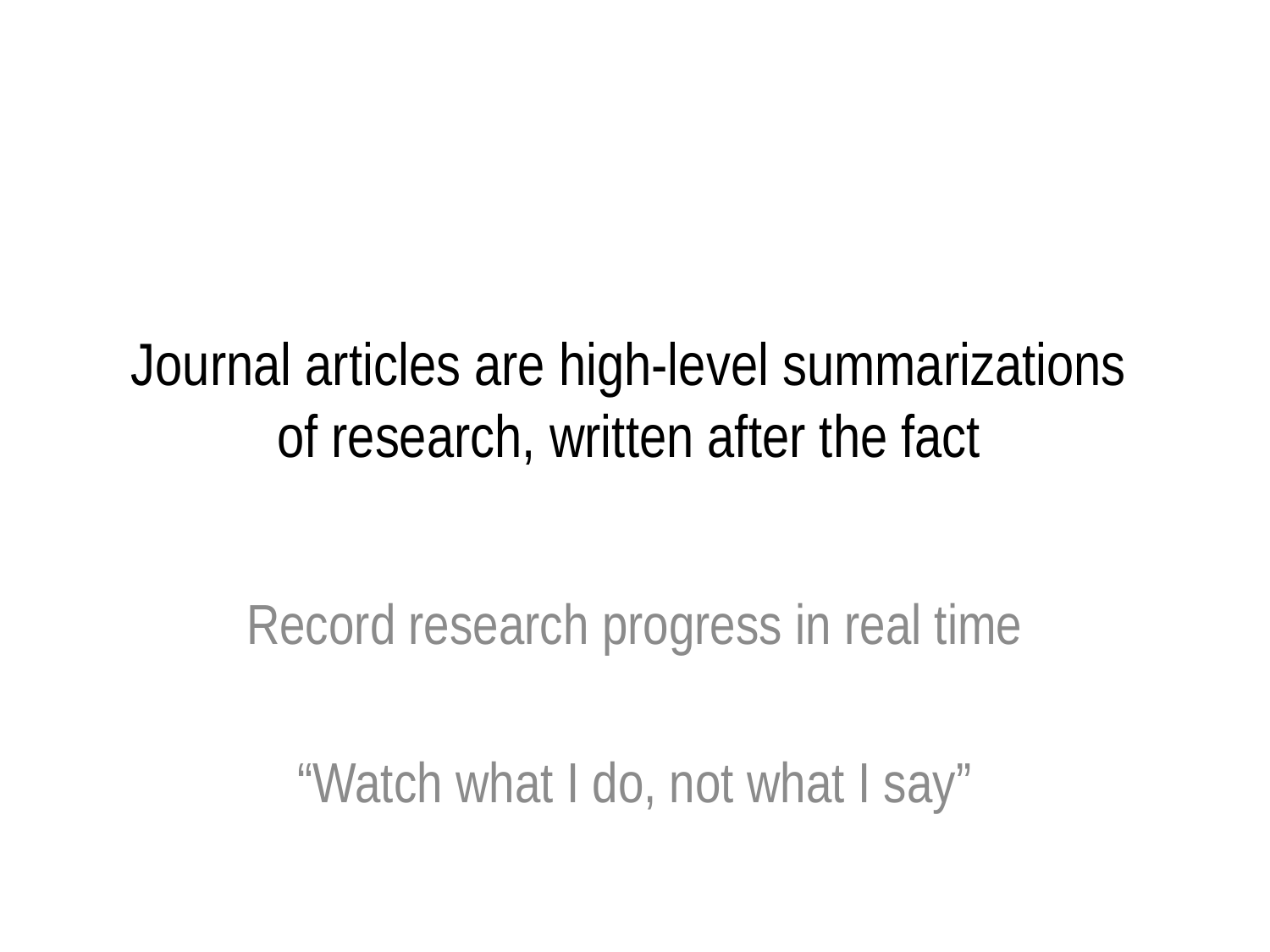

# Journal articles are high-level summarizations of research, written after the fact
Record research progress in real time

“Watch what I do, not what I say”